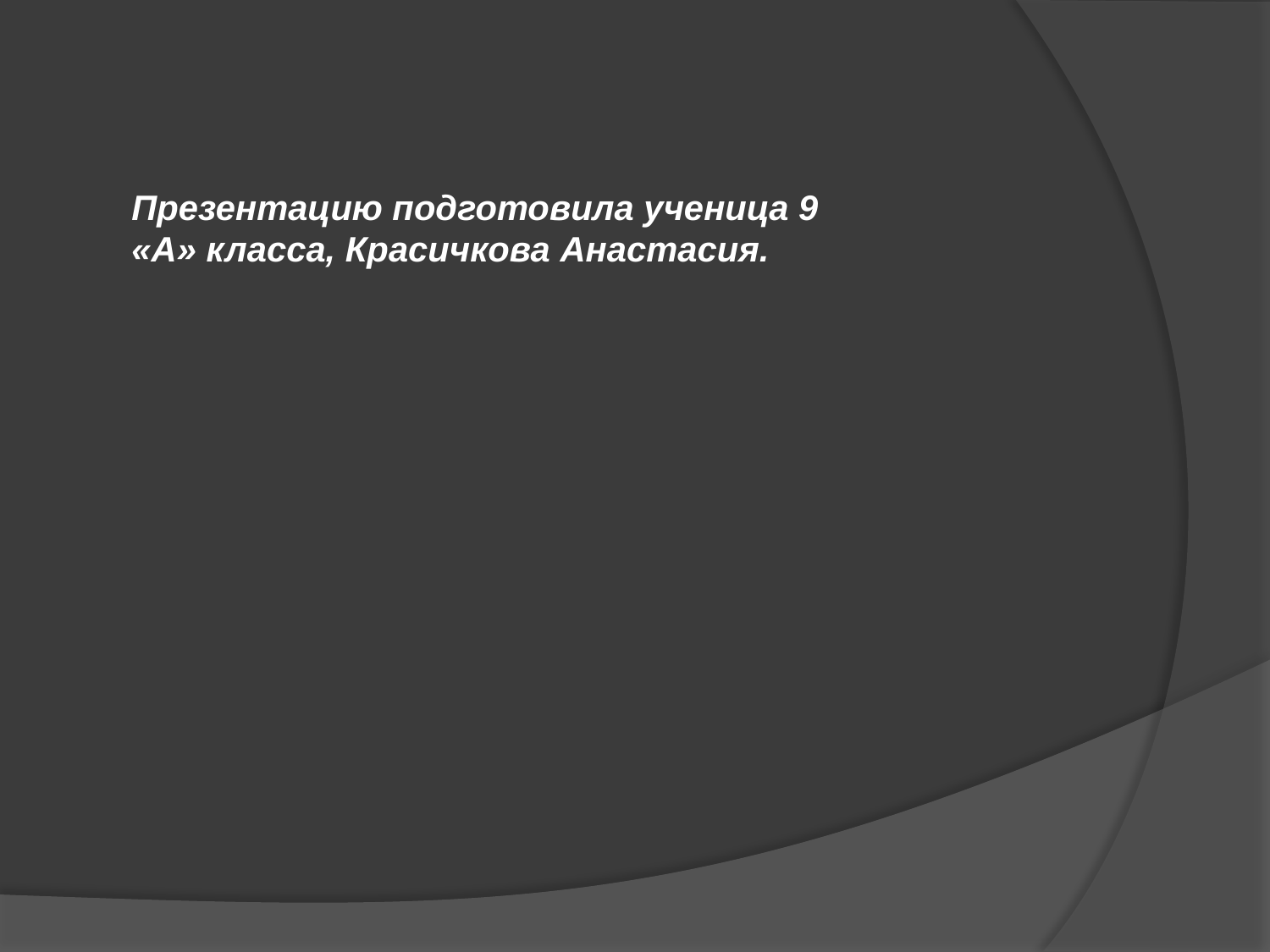

Презентацию подготовила ученица 9 «А» класса, Красичкова Анастасия.